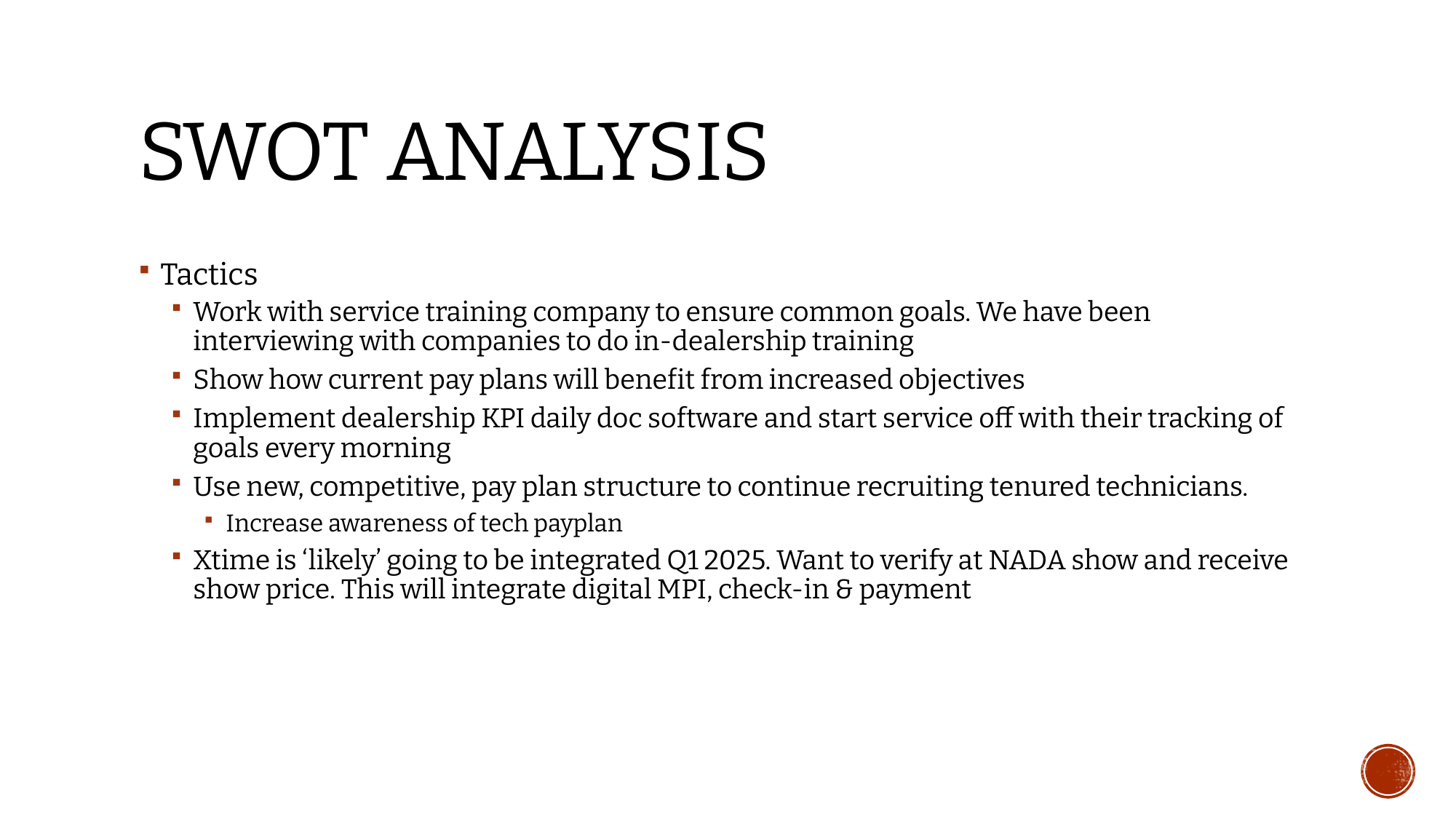

# SWOT Analysis
Tactics
Work with service training company to ensure common goals. We have been interviewing with companies to do in-dealership training
Show how current pay plans will benefit from increased objectives
Implement dealership KPI daily doc software and start service off with their tracking of goals every morning
Use new, competitive, pay plan structure to continue recruiting tenured technicians.
Increase awareness of tech payplan
Xtime is ‘likely’ going to be integrated Q1 2025. Want to verify at NADA show and receive show price. This will integrate digital MPI, check-in & payment